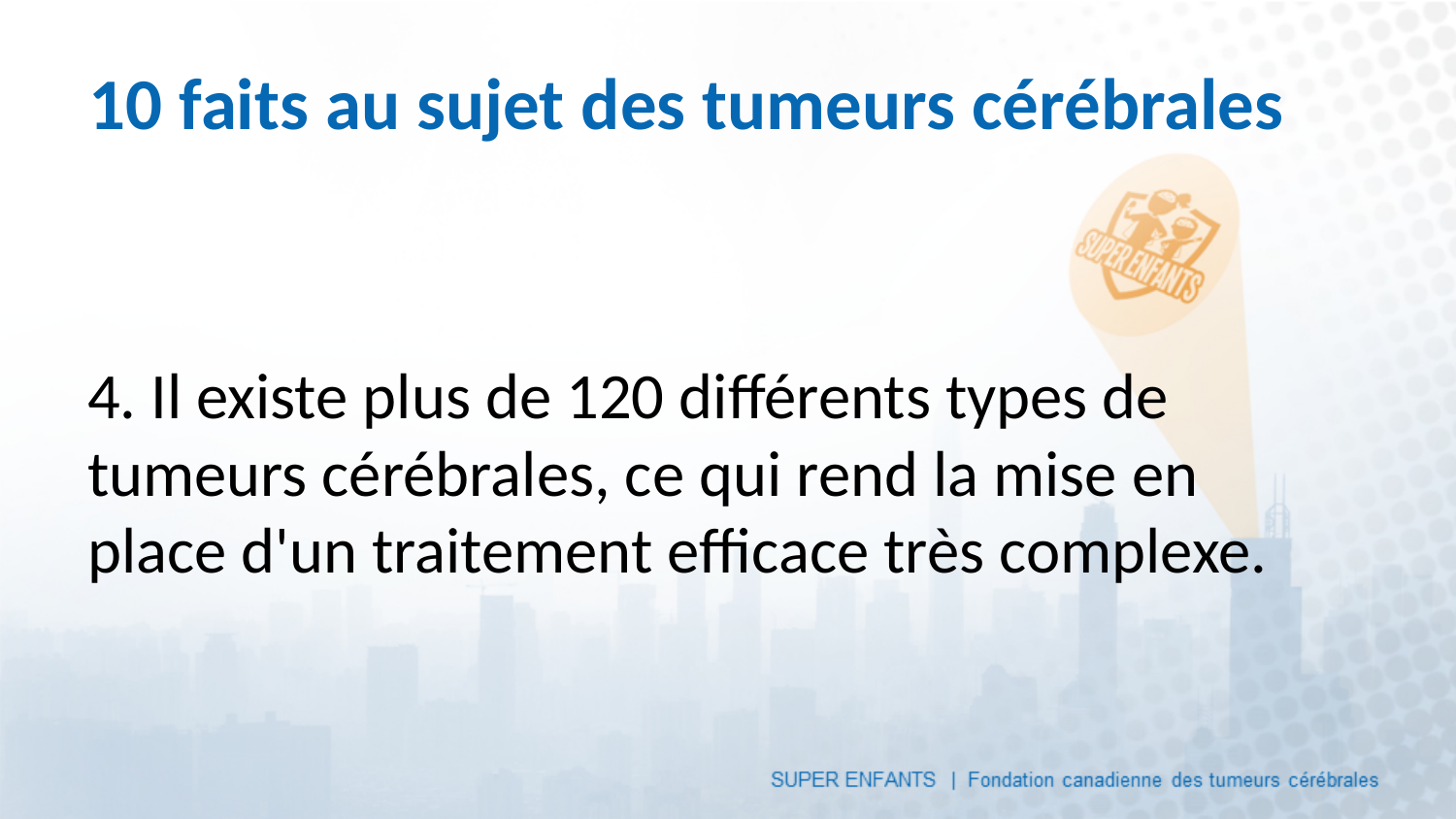

# 10 faits au sujet des tumeurs cérébrales
4. Il existe plus de 120 différents types de tumeurs cérébrales, ce qui rend la mise en place d'un traitement efficace très complexe.